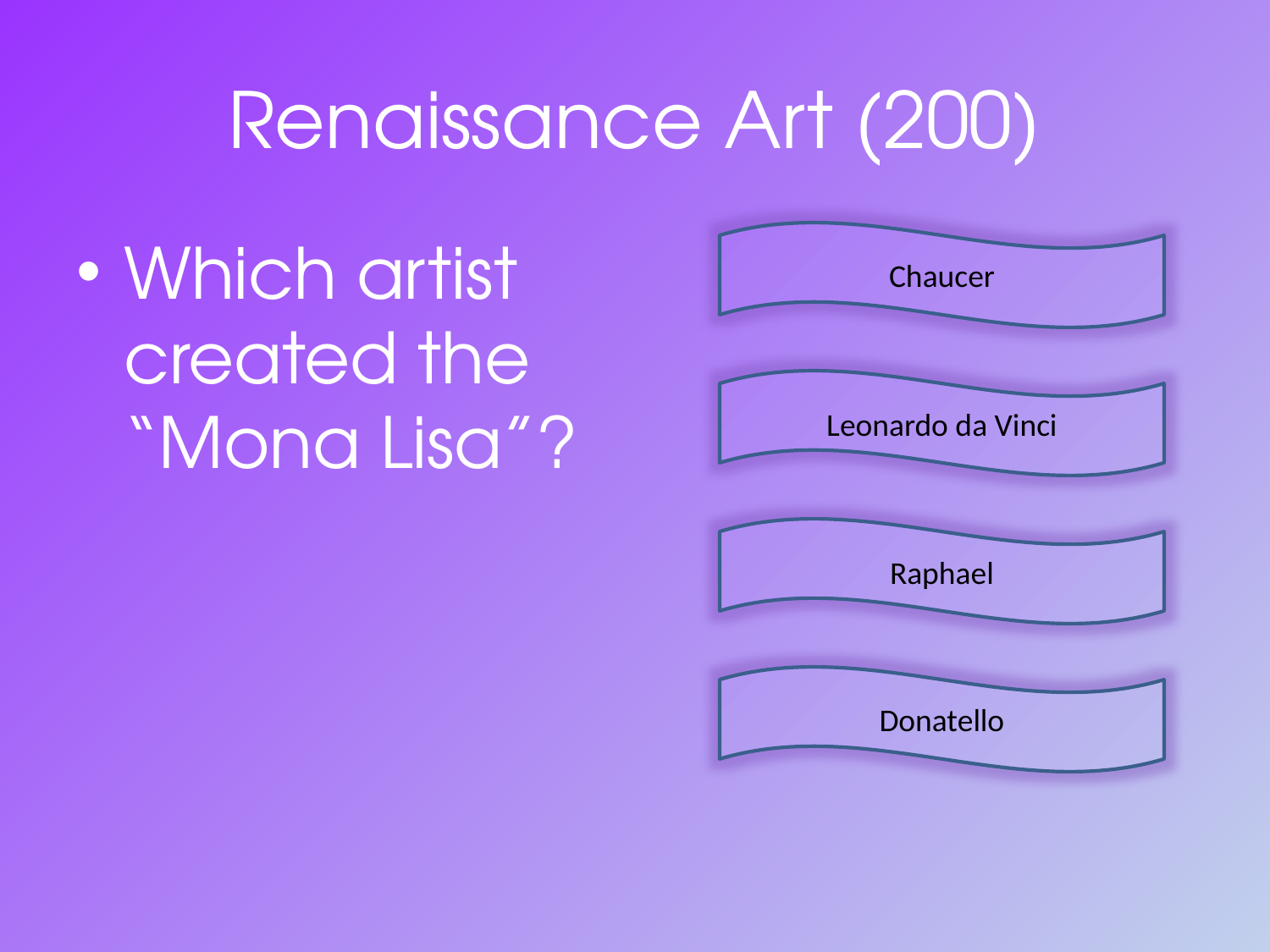

# Renaissance Art (200)
Which artist created the “Mona Lisa”?
Chaucer
Leonardo da Vinci
Raphael
Donatello